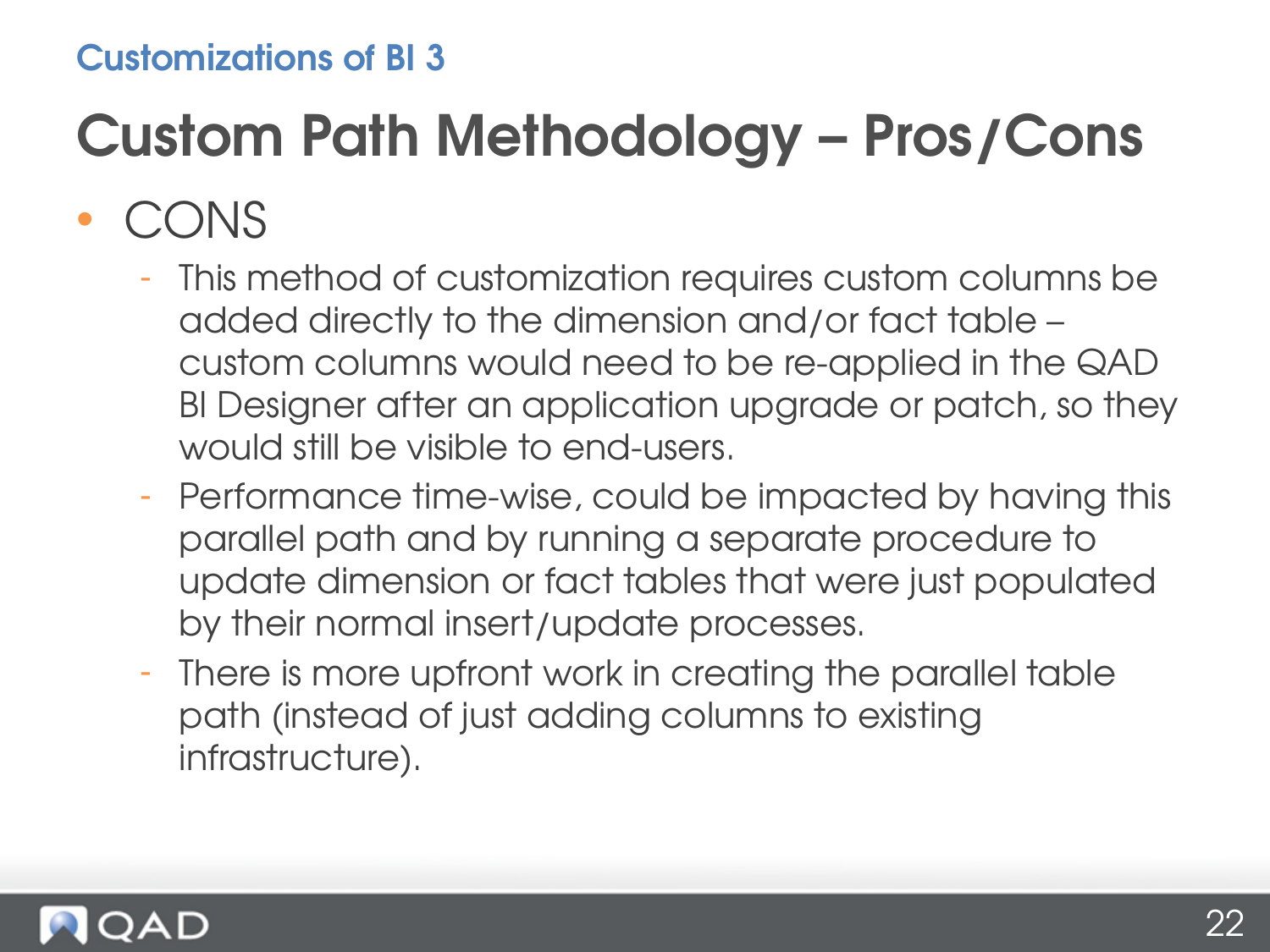

Customizations of BI 3
# Custom Path Methodology – Pros/Cons
CONS
This method of customization requires custom columns be added directly to the dimension and/or fact table – custom columns would need to be re-applied in the QAD BI Designer after an application upgrade or patch, so they would still be visible to end-users.
Performance time-wise, could be impacted by having this parallel path and by running a separate procedure to update dimension or fact tables that were just populated by their normal insert/update processes.
There is more upfront work in creating the parallel table path (instead of just adding columns to existing infrastructure).

22